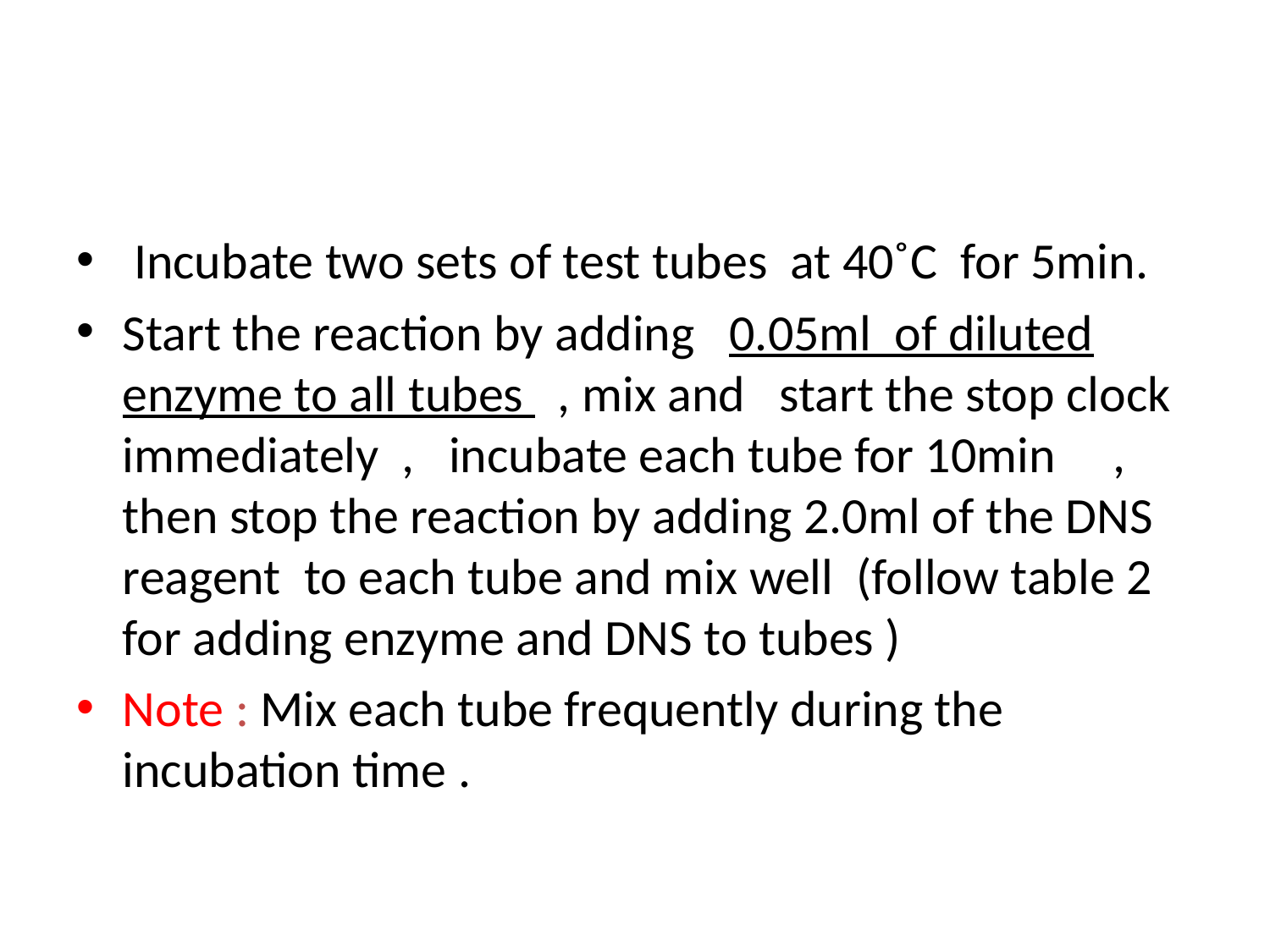

#
 Incubate two sets of test tubes  at 40˚C  for 5min.
Start the reaction by adding   0.05ml  of diluted enzyme to all tubes   , mix and   start the stop clock  immediately  ,   incubate each tube for 10min     , then stop the reaction by adding 2.0ml of the DNS reagent  to each tube and mix well  (follow table 2 for adding enzyme and DNS to tubes )
Note : Mix each tube frequently during the incubation time .